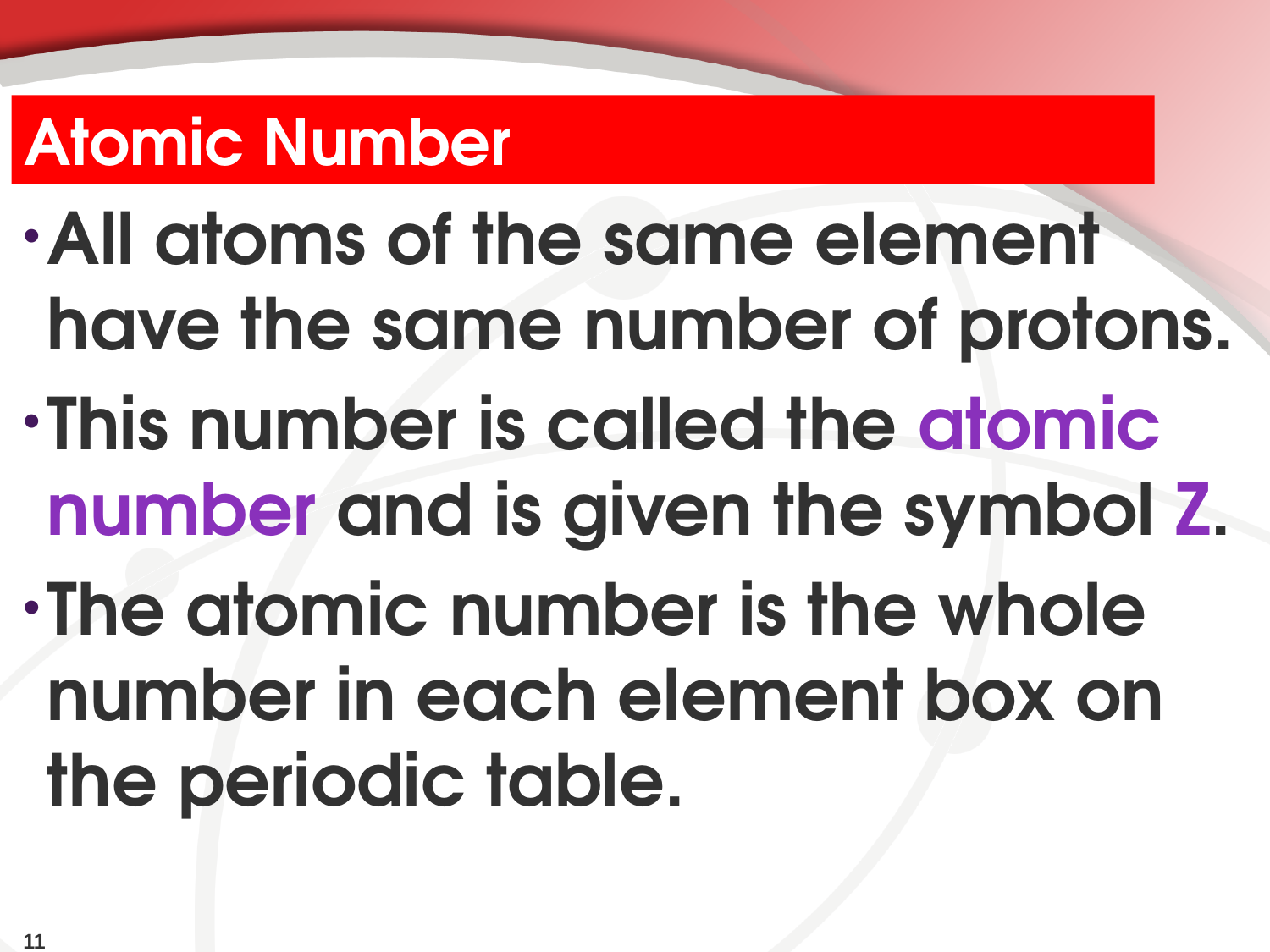

# Atomic Number
All atoms of the same element have the same number of protons.
This number is called the atomic number and is given the symbol Z.
The atomic number is the whole number in each element box on the periodic table.
11